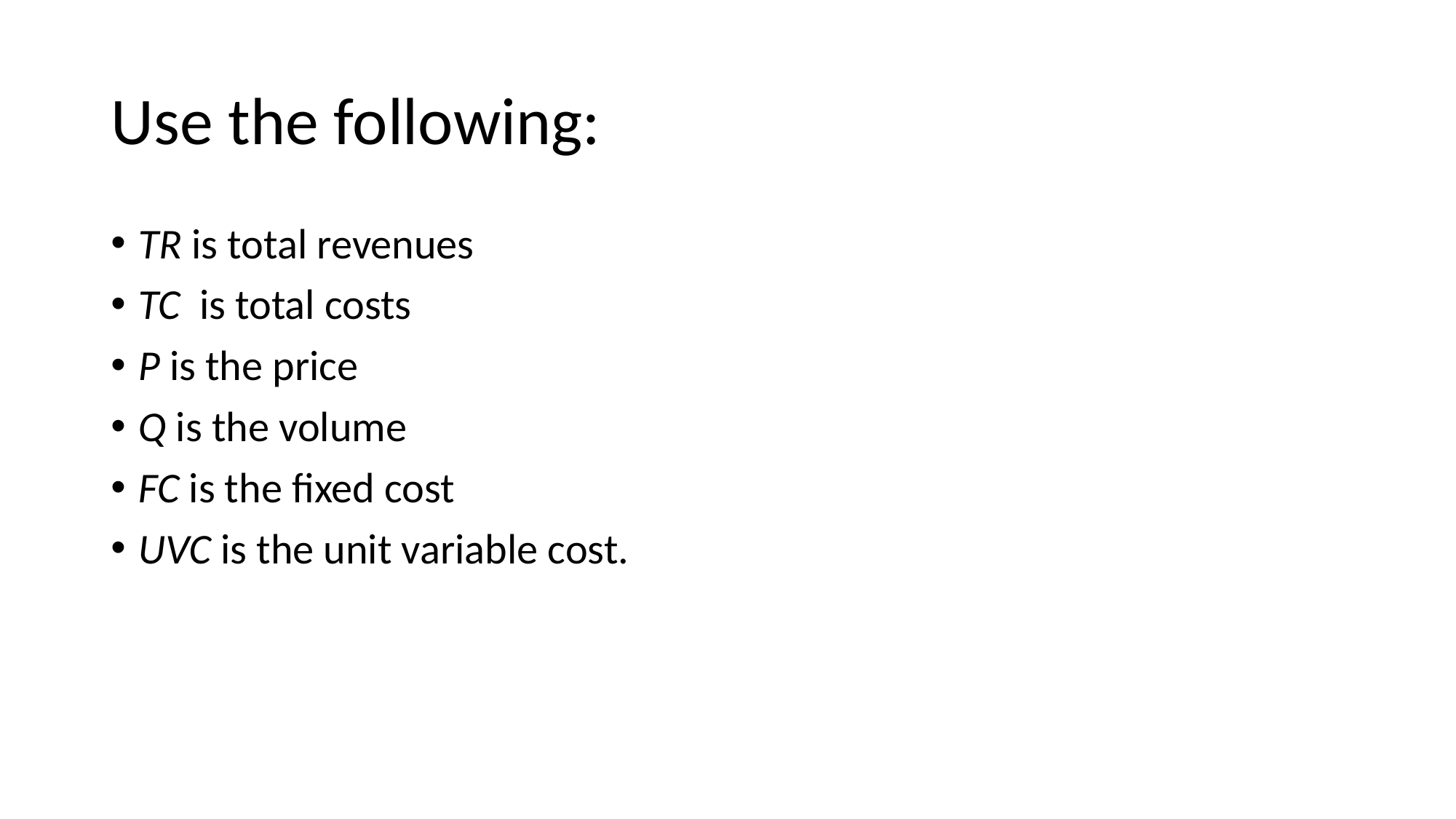

# Use the following:
TR is total revenues
TC  is total costs
P is the price
Q is the volume
FC is the fixed cost
UVC is the unit variable cost.